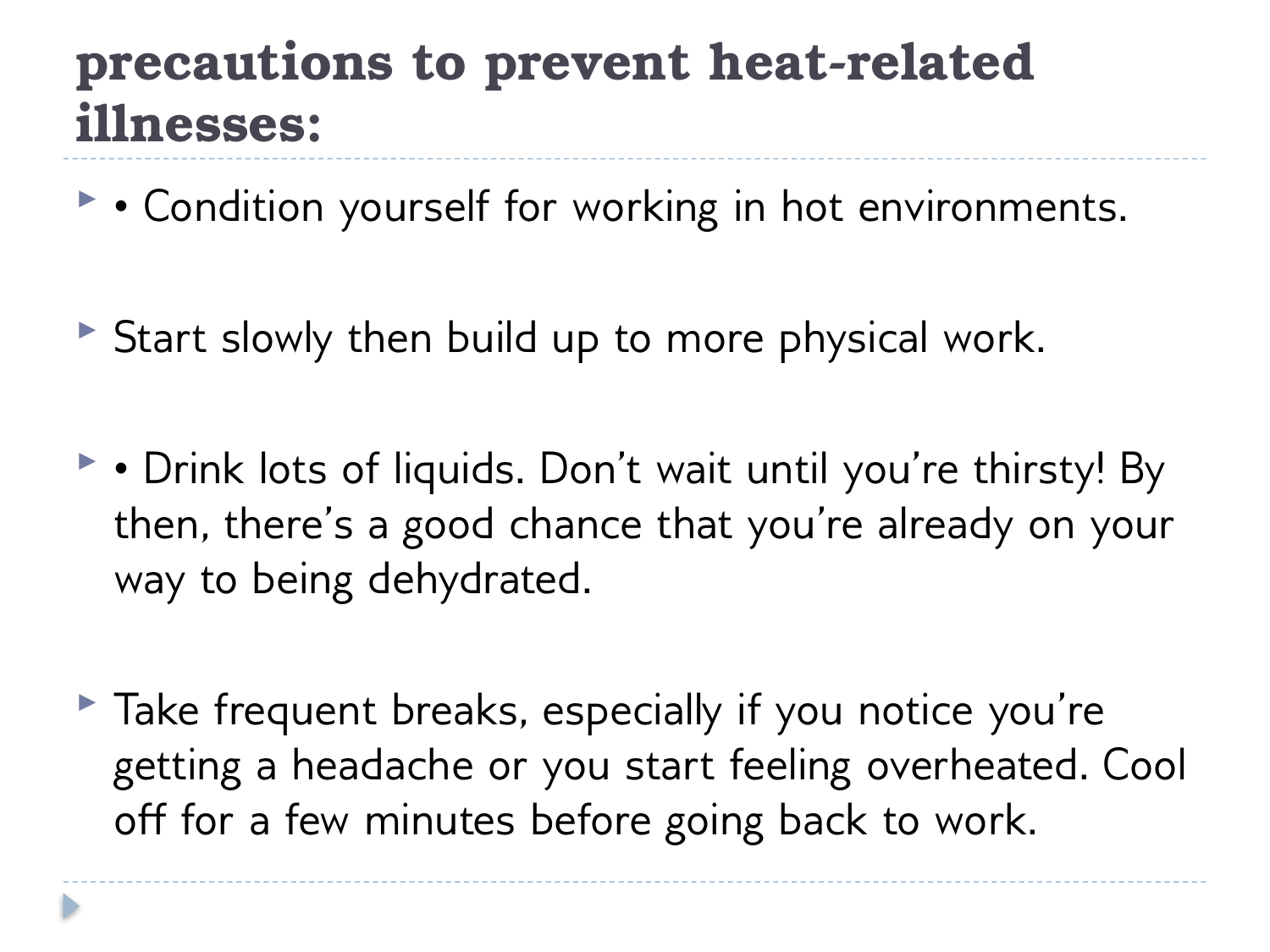

# precautions to prevent heat-related illnesses:
• Condition yourself for working in hot environments.

Start slowly then build up to more physical work.

• Drink lots of liquids. Don’t wait until you’re thirsty! By then, there’s a good chance that you’re already on your way to being dehydrated.

Take frequent breaks, especially if you notice you’re getting a headache or you start feeling overheated. Cool off for a few minutes before going back to work.